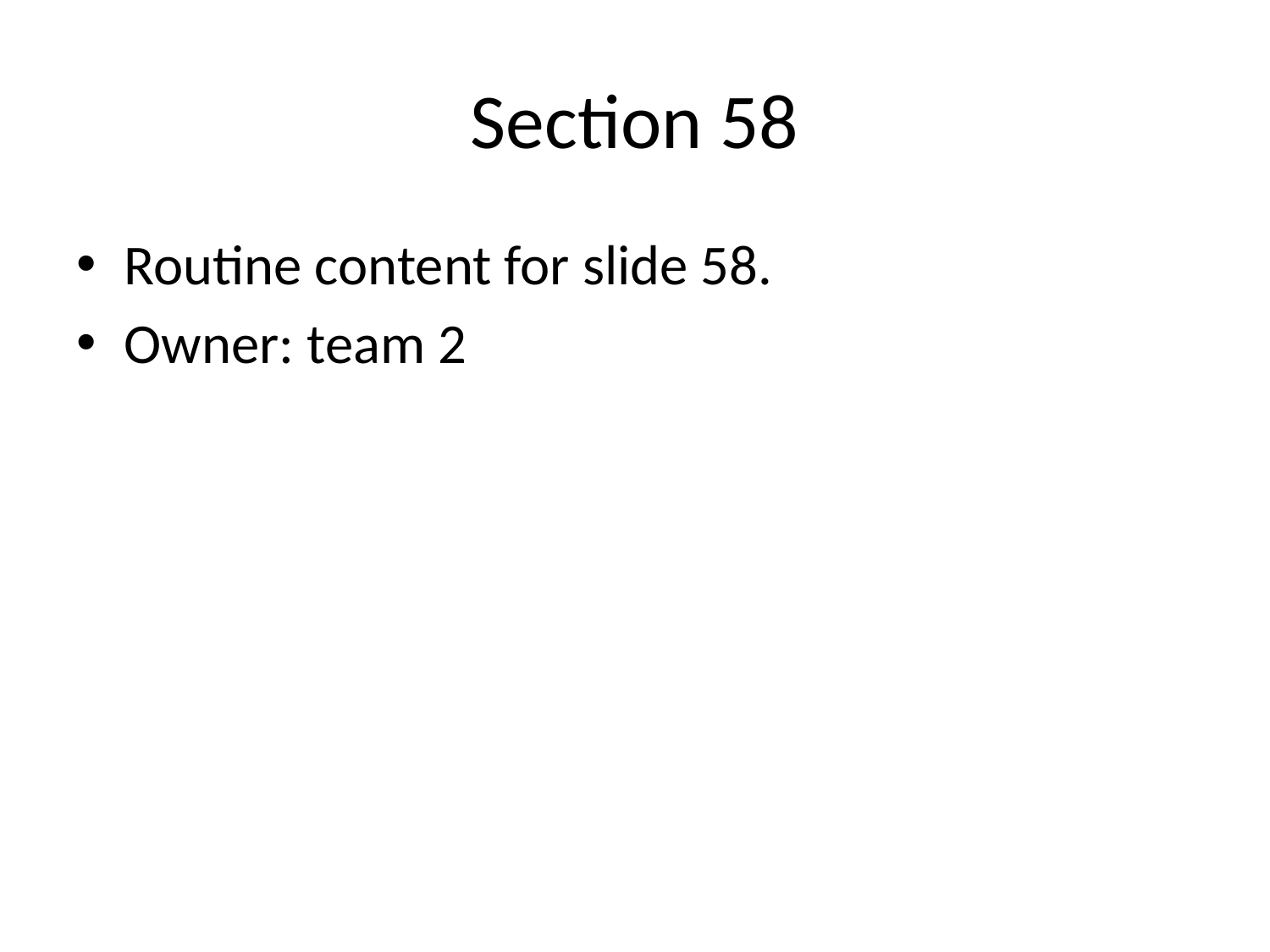

# Section 58
Routine content for slide 58.
Owner: team 2